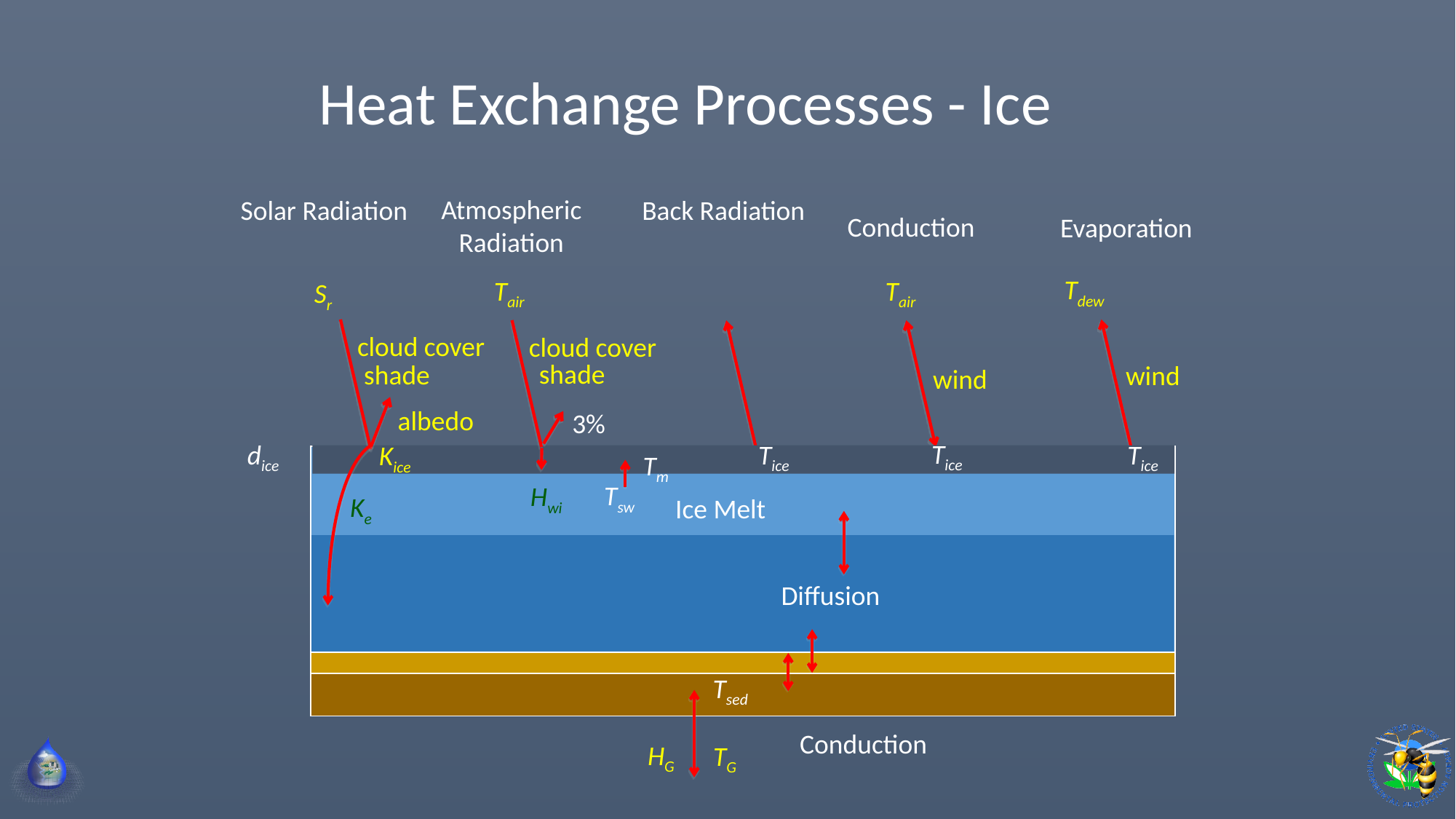

# Heat Exchange Processes - Ice
Atmospheric Radiation
Back Radiation
Solar Radiation
Conduction
Evaporation
Tdew
Tair
Tair
Sr

cloud cover
cloud cover
shade
shade
wind
wind
albedo
3%
Tice
Tice
Tice
dice
Kice
Tm

Tsw
Hwi
Ke
Ice Melt
Diffusion
Tsed
Conduction
HG
TG